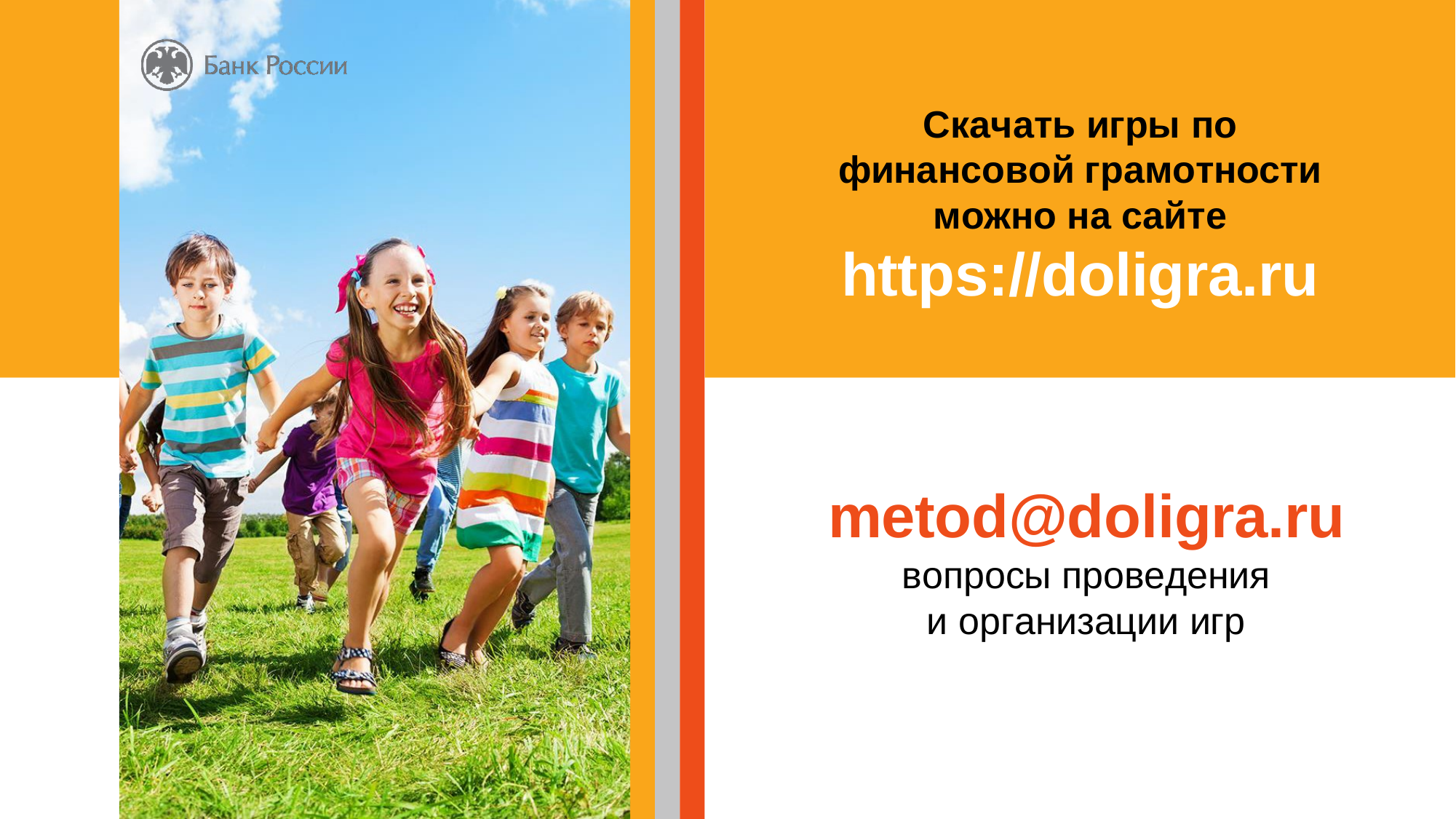

Скачать игры по финансовой грамотности можно на сайте
https://doligra.ru
metod@doligra.ru
вопросы проведения и организации игр